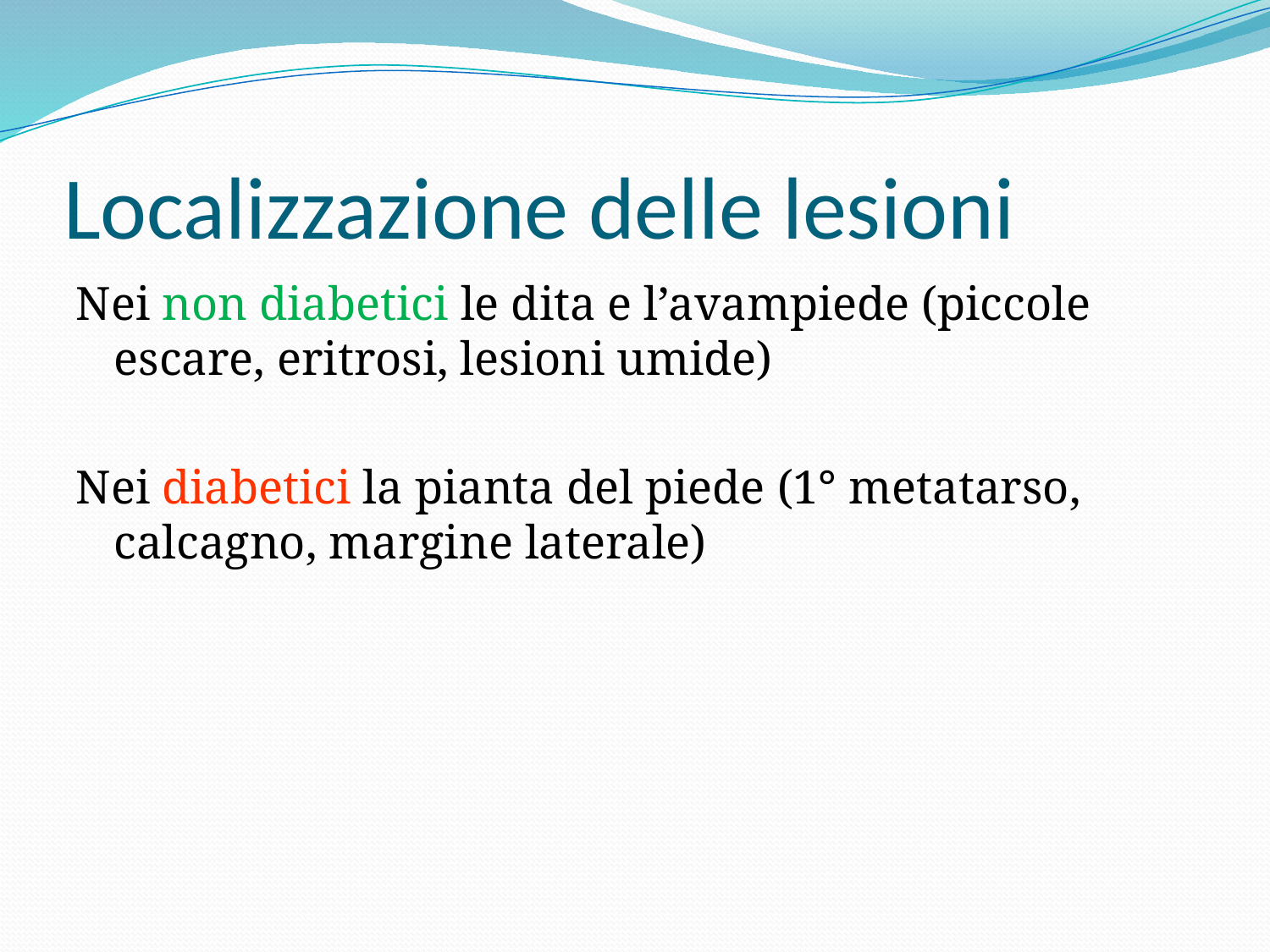

# Localizzazione delle lesioni
Nei non diabetici le dita e l’avampiede (piccole escare, eritrosi, lesioni umide)

Nei diabetici la pianta del piede (1° metatarso, calcagno, margine laterale)